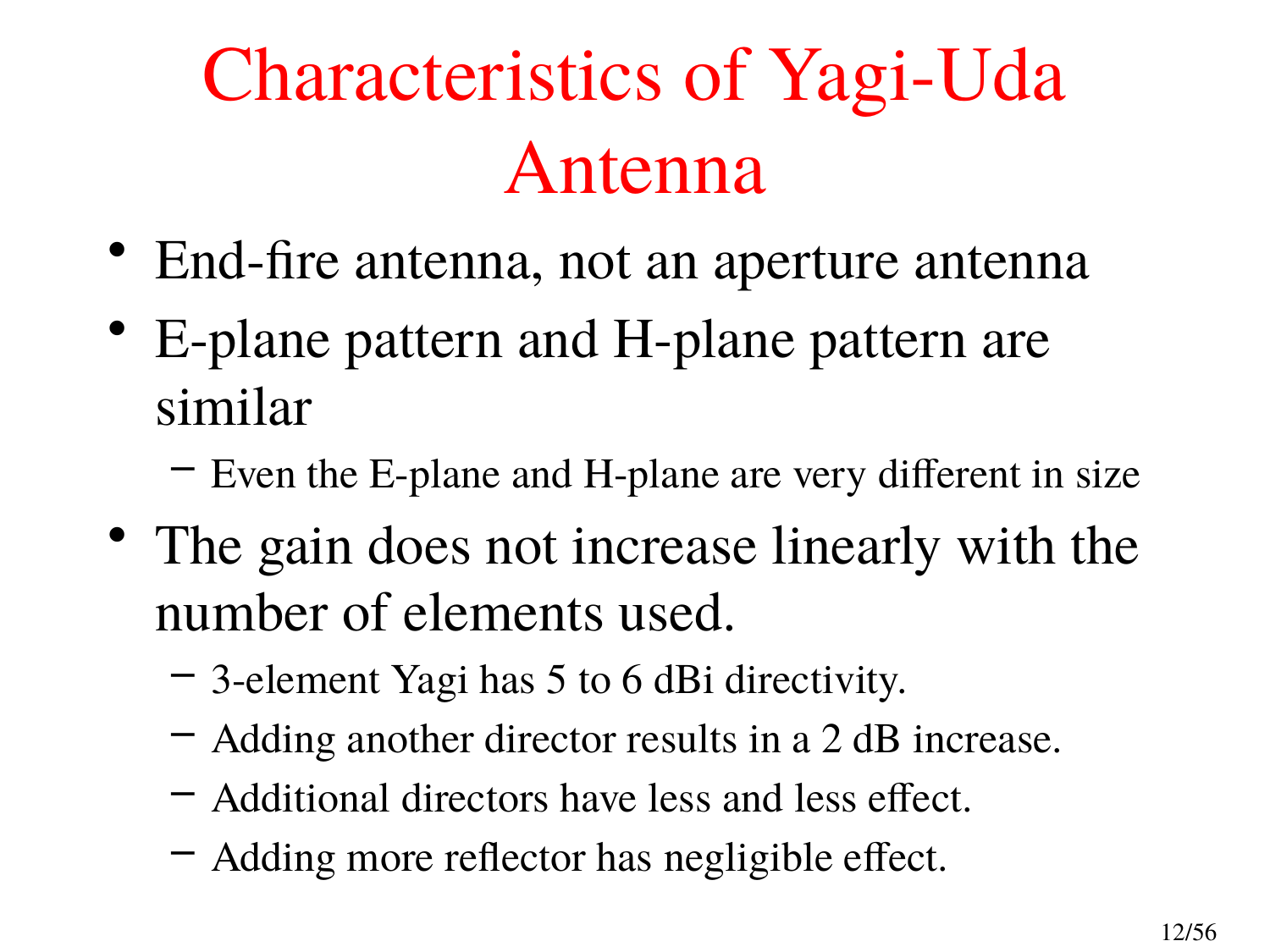

# Characteristics of Yagi-Uda Antenna
End-fire antenna, not an aperture antenna
E-plane pattern and H-plane pattern are similar
Even the E-plane and H-plane are very different in size
The gain does not increase linearly with the number of elements used.
3-element Yagi has 5 to 6 dBi directivity.
Adding another director results in a 2 dB increase.
Additional directors have less and less effect.
Adding more reflector has negligible effect.